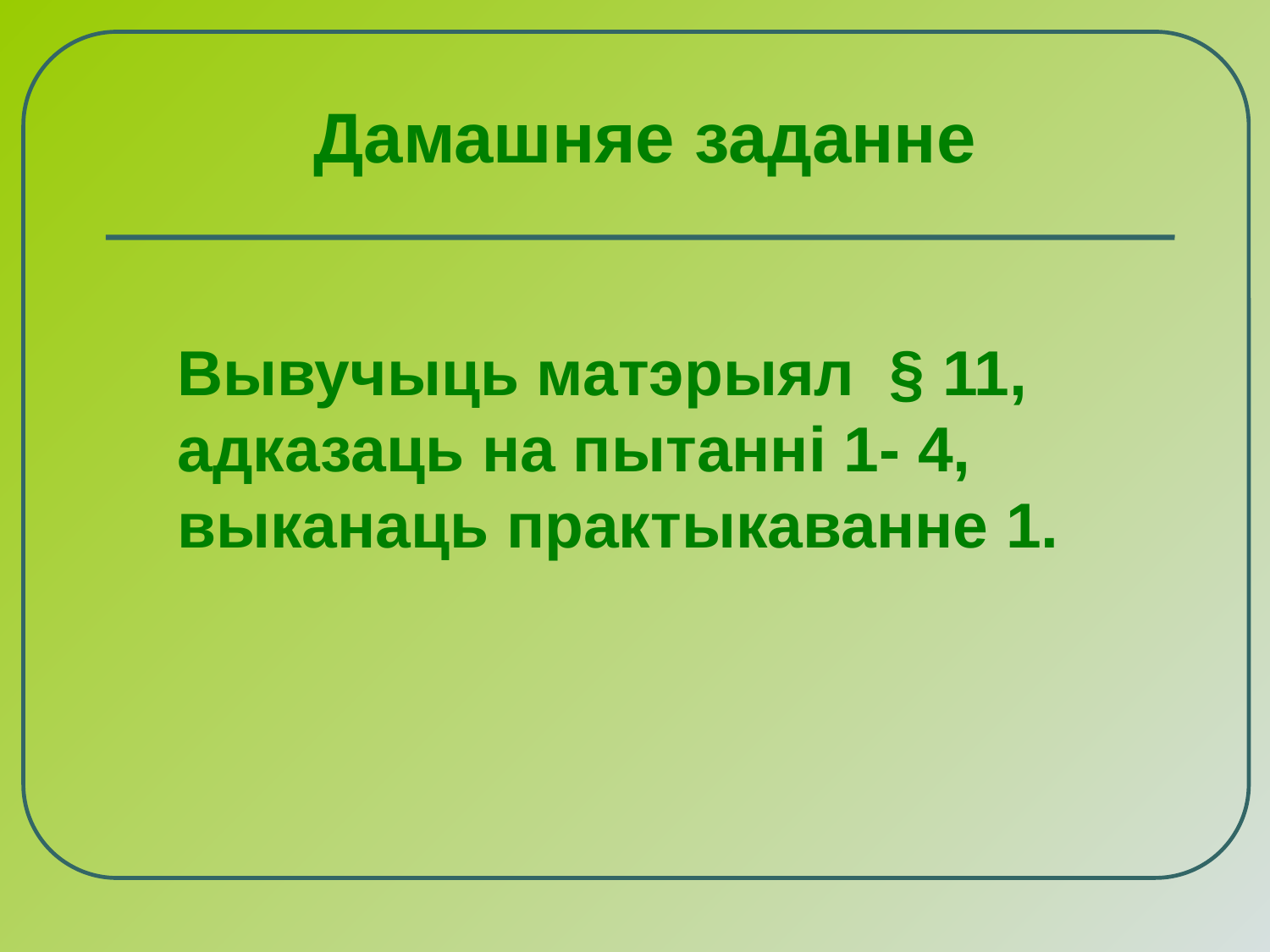

Дамашняе заданне
Вывучыць матэрыял  § 11, адказаць на пытанні 1- 4,
выканаць практыкаванне 1.